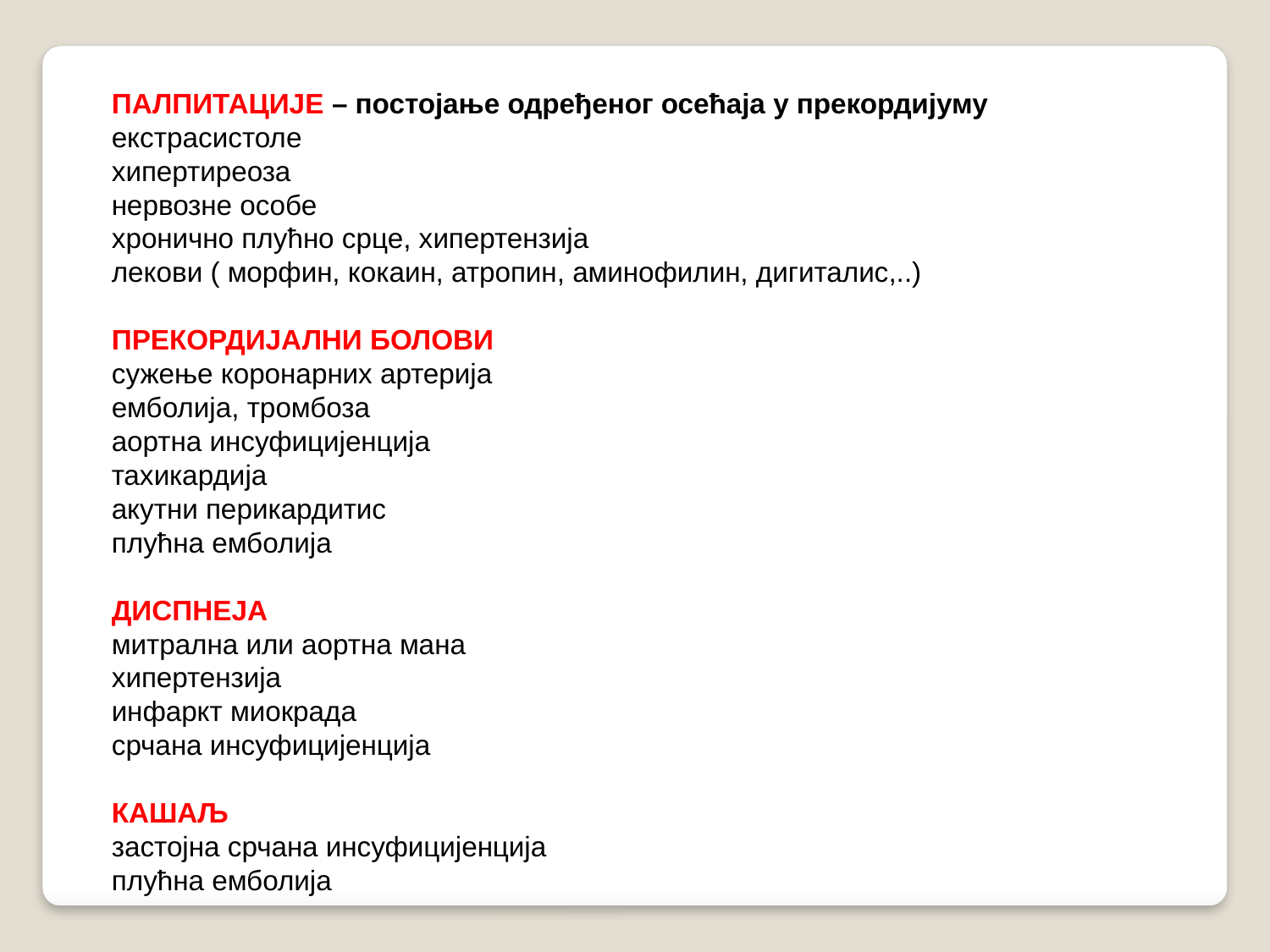

ПАЛПИТАЦИЈЕ – постојање одређеног осећаја у прекордијуму
екстрасистоле
хипертиреоза
нервозне особе
хронично плућно срце, хипертензија
лекови ( морфин, кокаин, атропин, аминофилин, дигиталис,..)

ПРЕКОРДИЈАЛНИ БОЛОВИ
сужење коронарних артерија
емболија, тромбоза
аортна инсуфицијенција
тахикардија
акутни перикардитис
плућна емболија

ДИСПНЕЈА
митрална или аортна мана
хипертензија
инфаркт миокрада
срчана инсуфицијенција

КАШАЉ
застојна срчана инсуфицијенција
плућна емболија